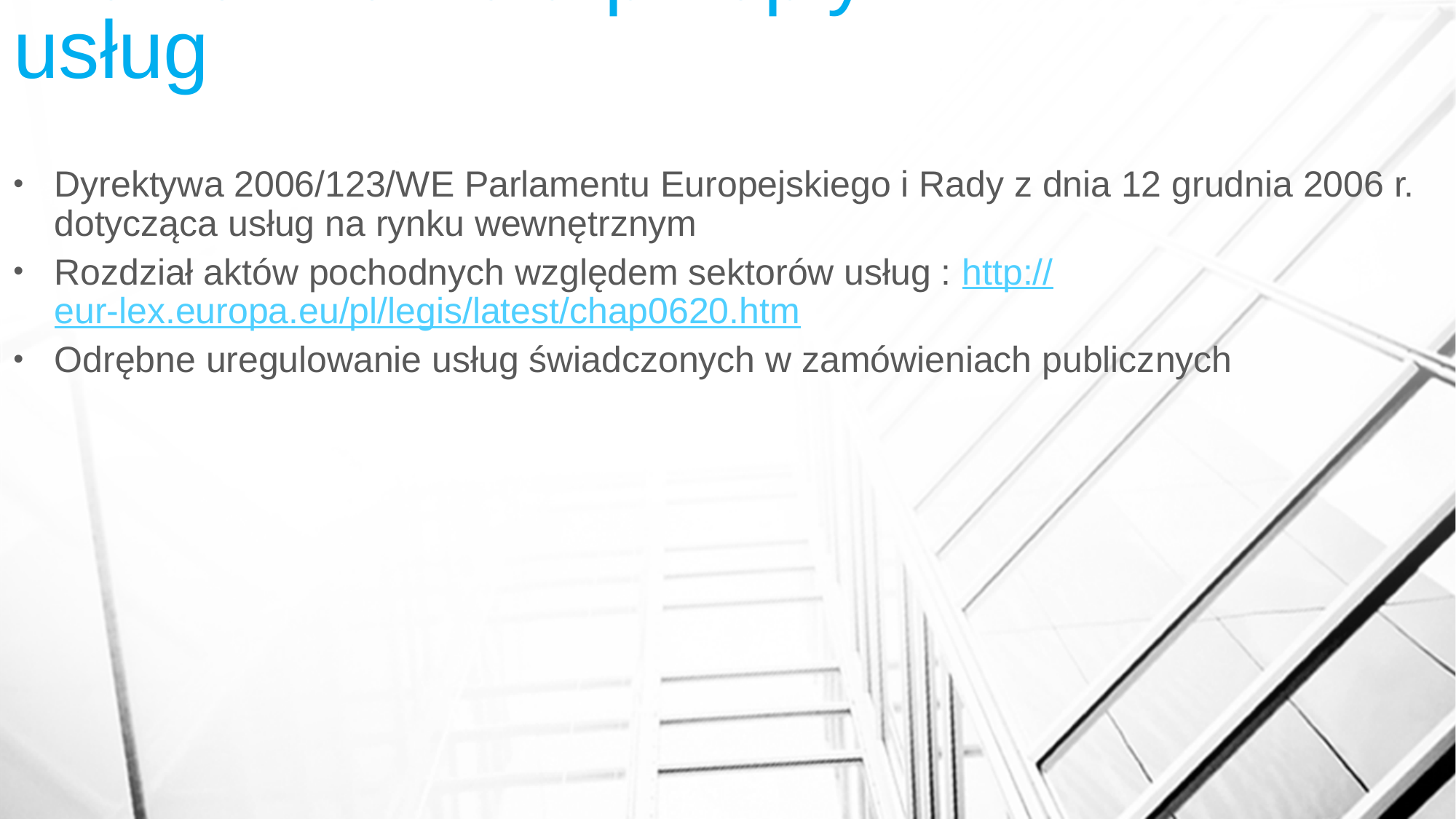

# Prawo wtórne a przepływ usług
Dyrektywa 2006/123/WE Parlamentu Europejskiego i Rady z dnia 12 grudnia 2006 r. dotycząca usług na rynku wewnętrznym
Rozdział aktów pochodnych względem sektorów usług : http://eur-lex.europa.eu/pl/legis/latest/chap0620.htm
Odrębne uregulowanie usług świadczonych w zamówieniach publicznych